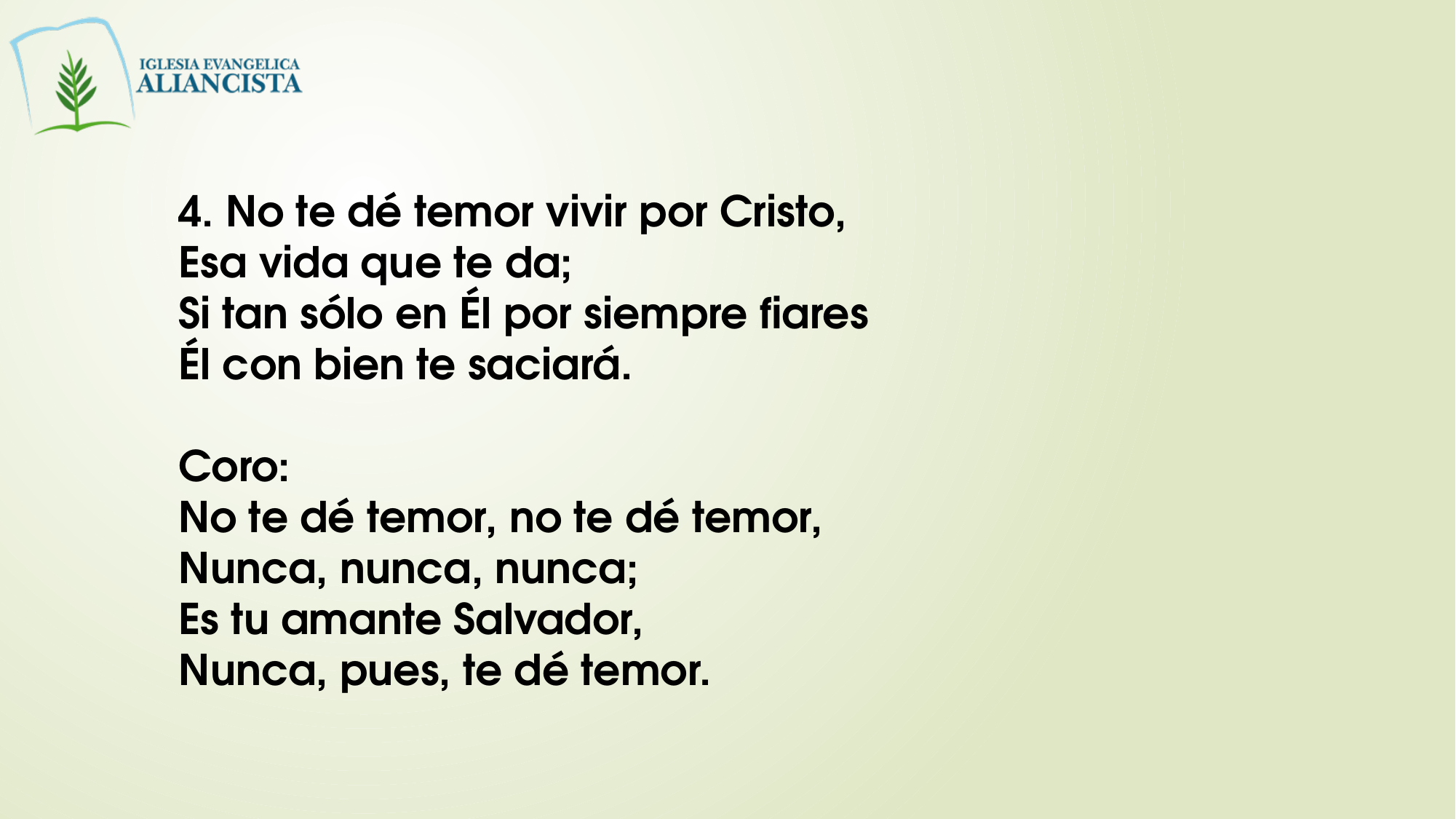

4. No te dé temor vivir por Cristo,
Esa vida que te da;
Si tan sólo en Él por siempre fiares
Él con bien te saciará.

Coro:
No te dé temor, no te dé temor,
Nunca, nunca, nunca;
Es tu amante Salvador,
Nunca, pues, te dé temor.